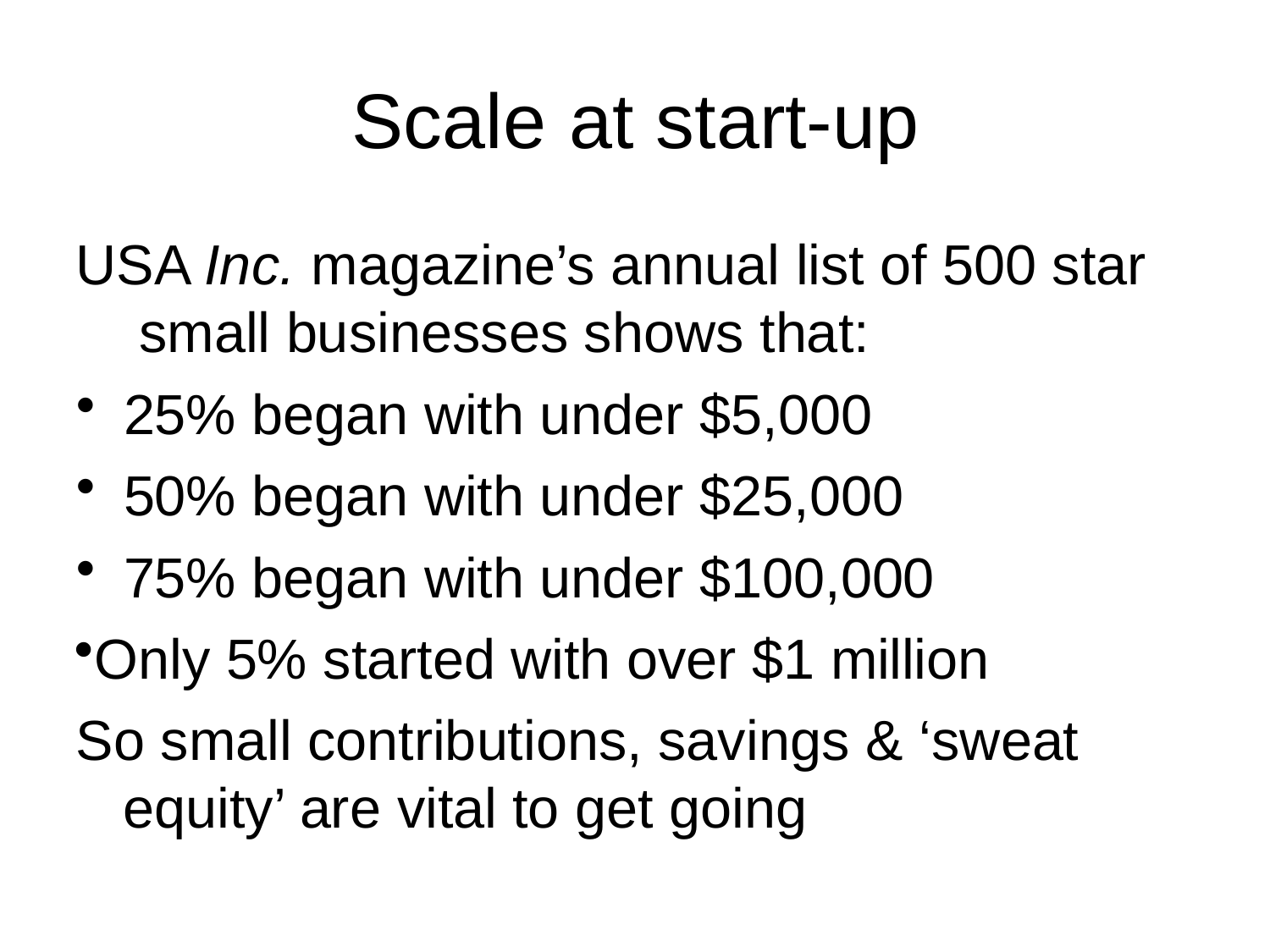

# Scale	at start-up
USA Inc. magazine’s annual list of 500 star  small businesses shows that:
25% began with under $5,000
50% began with under $25,000
75% began with under $100,000
Only 5% started with over $1 million  So small contributions, savings & ‘sweat
equity’ are vital to get going